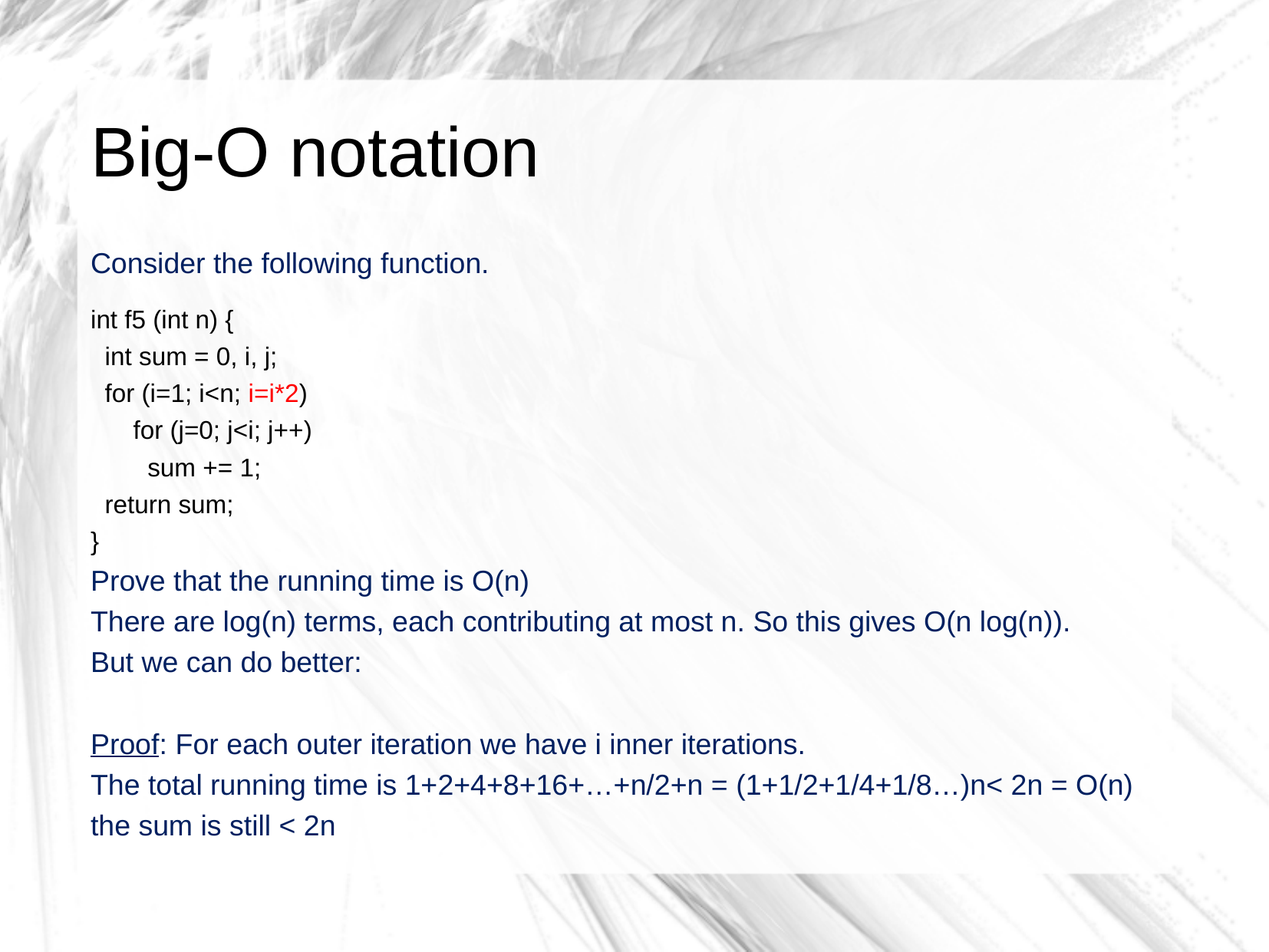

# Big-O notation
Consider the following function.
int f5 (int n) {
  int sum = 0, i, j;
  for (i=1; i<n; i=i*2)
      for (j=0; j<i; j++)
        sum += 1;
  return sum;
}
Prove that the running time is O(n)
There are log(n) terms, each contributing at most n. So this gives O(n log(n)).
But we can do better:

Proof: For each outer iteration we have i inner iterations.
The total running time is 1+2+4+8+16+…+n/2+n = (1+1/2+1/4+1/8…)n< 2n = O(n)
the sum is still < 2n